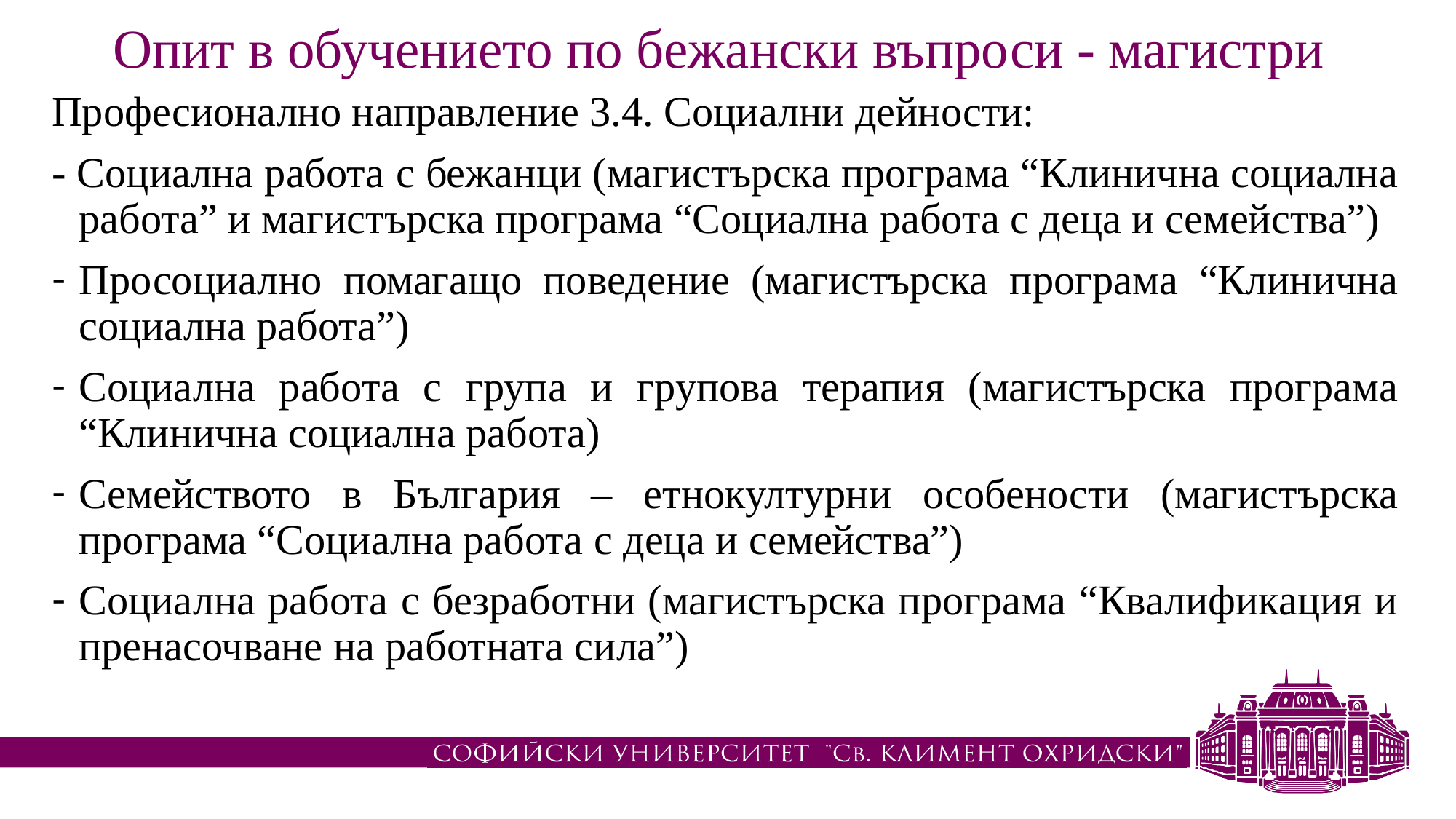

# Опит в обучението по бежански въпроси - магистри
Професионално направление 3.4. Социални дейности:
- Социална работа с бежанци (магистърска програма “Клинична социална работа” и магистърска програма “Социална работа с деца и семейства”)
Просоциално помагащо поведение (магистърска програма “Клинична социална работа”)
Социална работа с група и групова терапия (магистърска програма “Клинична социална работа)
Семейството в България – етнокултурни особености (магистърска програма “Социална работа с деца и семейства”)
Социална работа с безработни (магистърска програма “Квалификация и пренасочване на работната сила”)